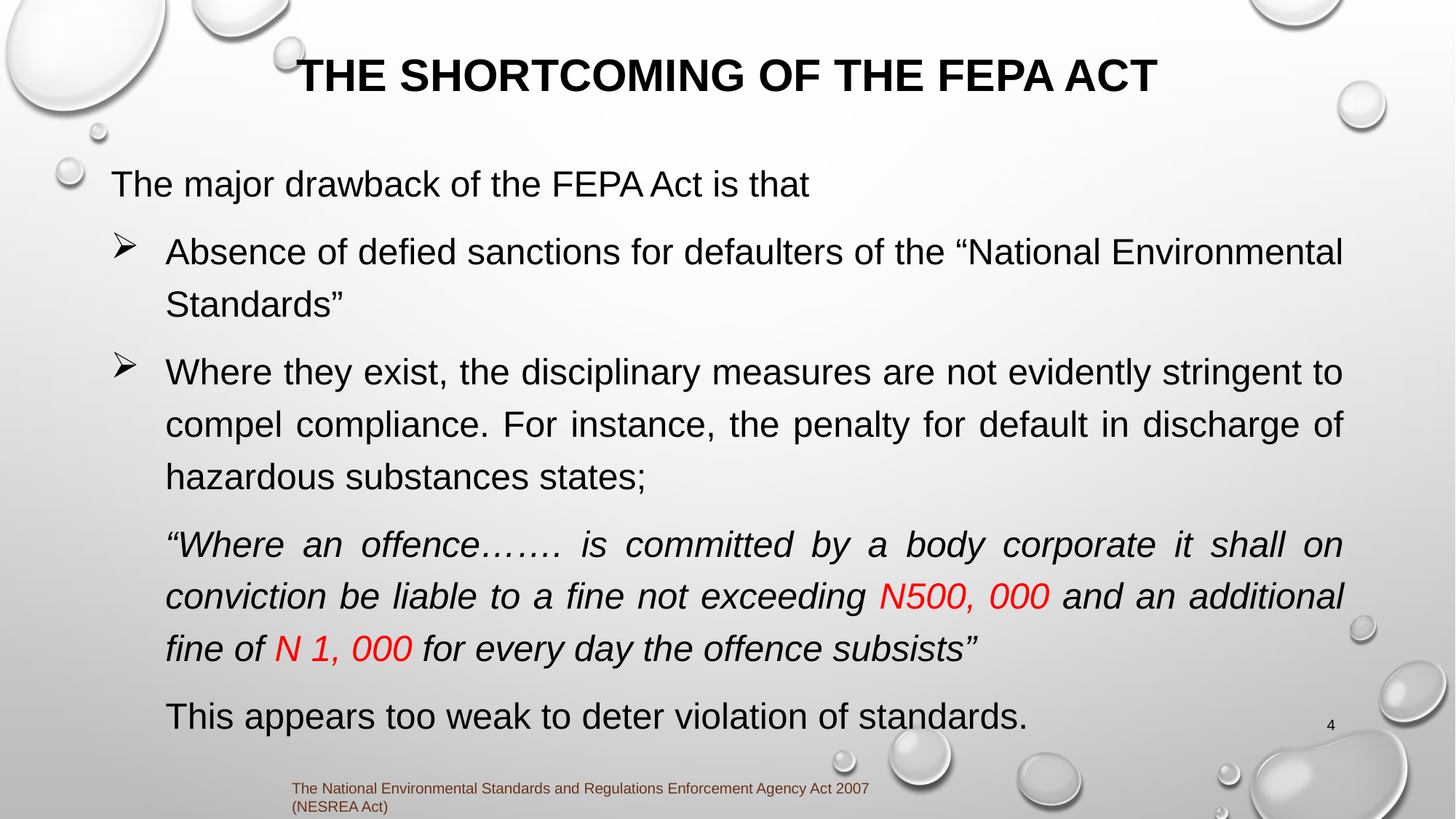

# the shortcoming of the fepa act
The major drawback of the FEPA Act is that
Absence of defied sanctions for defaulters of the “National Environmental Standards”
Where they exist, the disciplinary measures are not evidently stringent to compel compliance. For instance, the penalty for default in discharge of hazardous substances states;
“Where an offence……. is committed by a body corporate it shall on conviction be liable to a fine not exceeding N500, 000 and an additional fine of N 1, 000 for every day the offence subsists”
This appears too weak to deter violation of standards.
4
The National Environmental Standards and Regulations Enforcement Agency Act 2007 (NESREA Act)